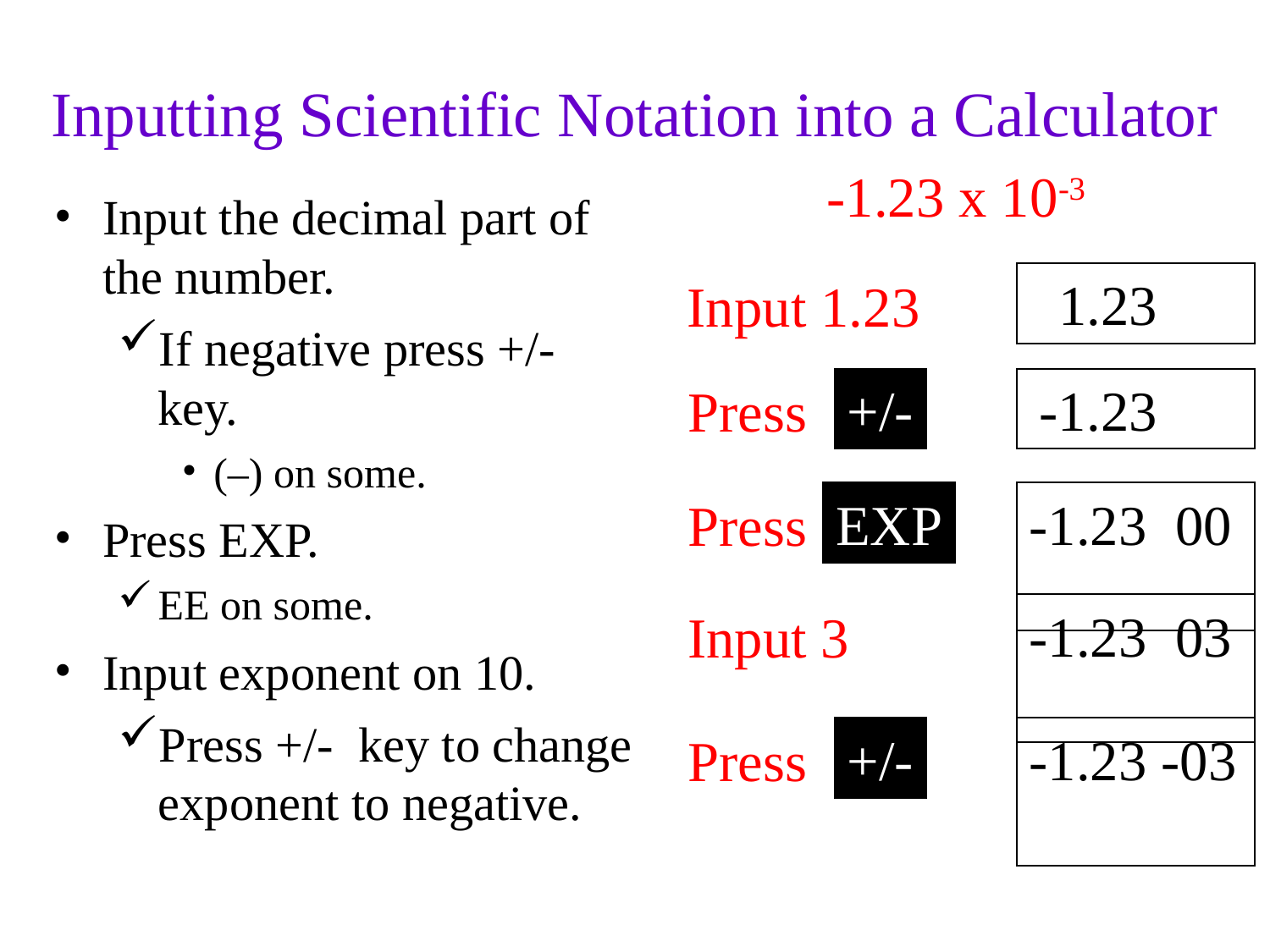

Inputting Scientific Notation into a Calculator
-1.23 x 10-3
Input the decimal part of the number.
If negative press +/- key.
(–) on some.
Press EXP.
EE on some.
Input exponent on 10.
Press +/-  key to change exponent to negative.
1.23
Input 1.23
+/-
-1.23
Press
EXP
-1.23  00
Press
-1.23  03
Input 3
+/-
-1.23 -03
Press